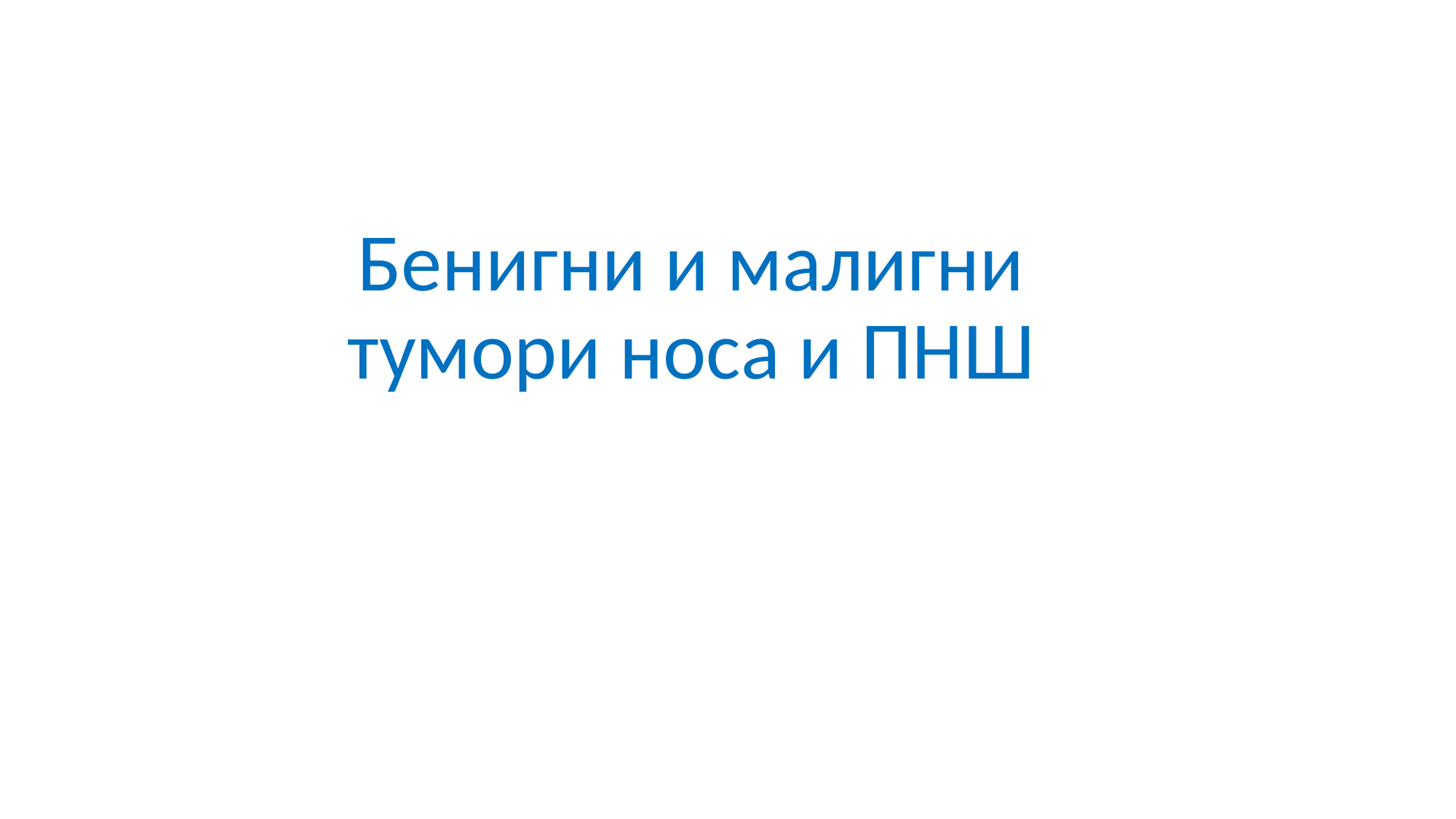

# Бенигни и малигни тумори носа и ПНШ